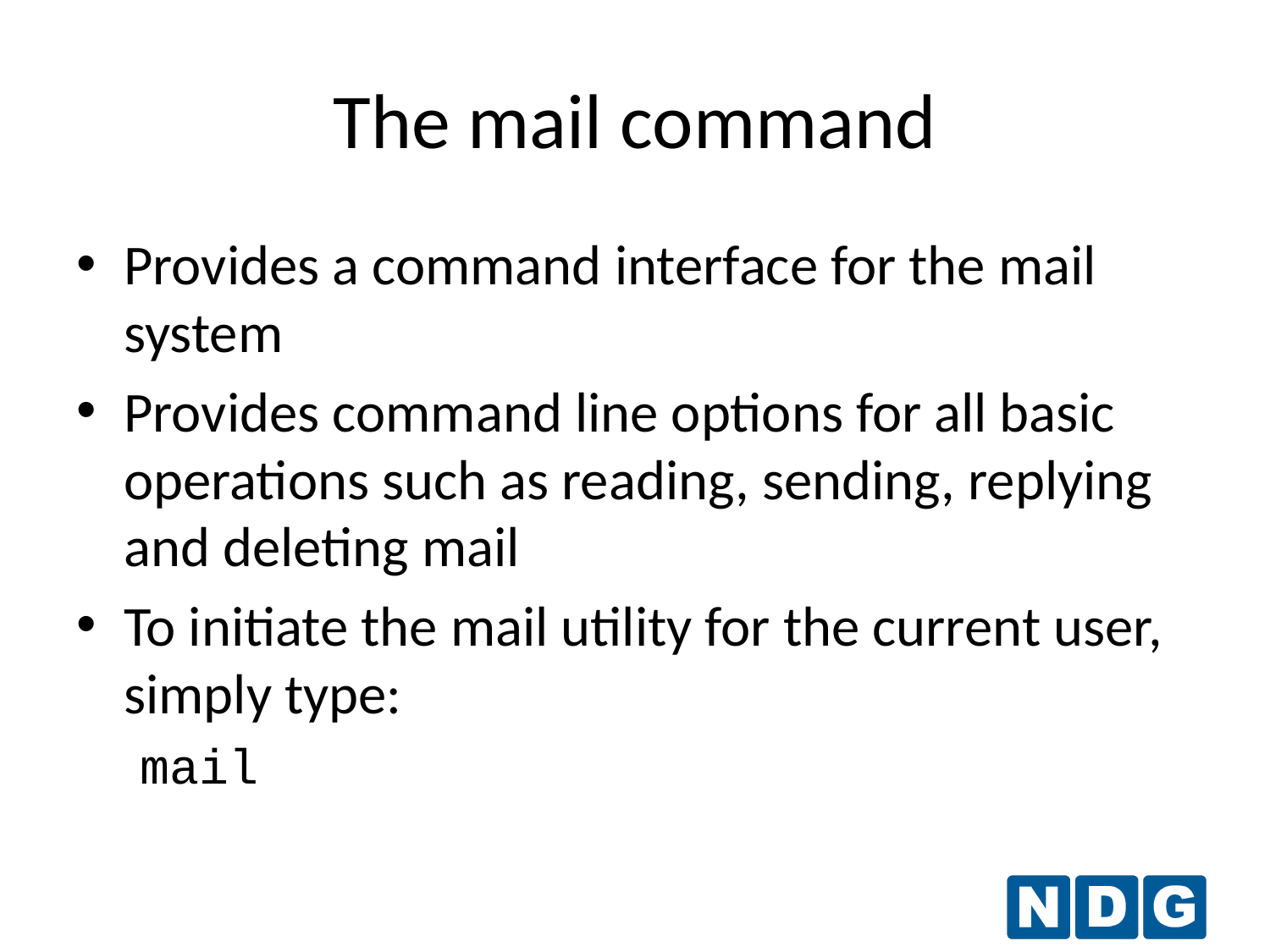

The mail command
Provides a command interface for the mail system
Provides command line options for all basic operations such as reading, sending, replying and deleting mail
To initiate the mail utility for the current user, simply type:
mail